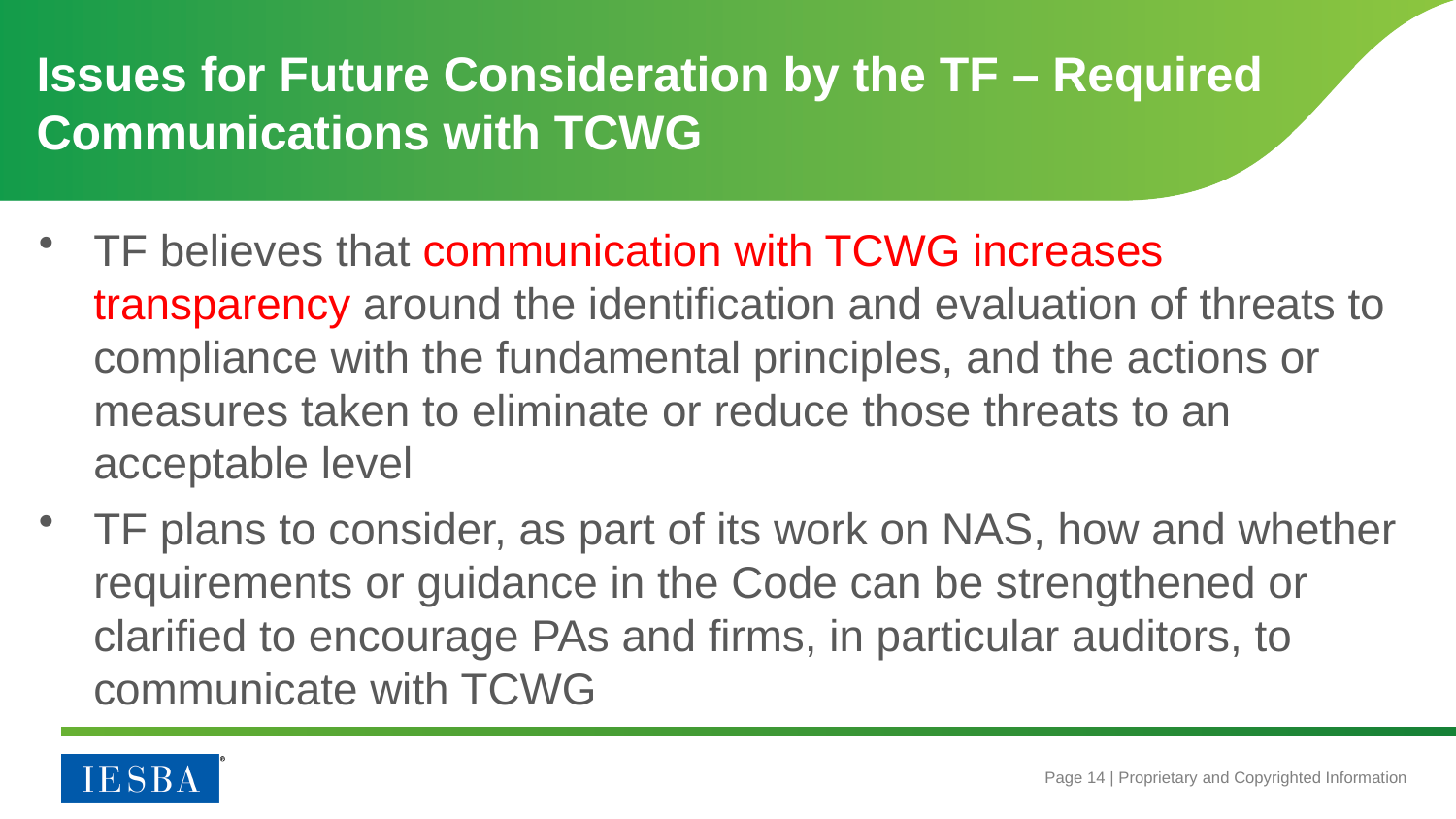

# Issues for Future Consideration by the TF – Required Communications with TCWG
TF believes that communication with TCWG increases transparency around the identification and evaluation of threats to compliance with the fundamental principles, and the actions or measures taken to eliminate or reduce those threats to an acceptable level
TF plans to consider, as part of its work on NAS, how and whether requirements or guidance in the Code can be strengthened or clarified to encourage PAs and firms, in particular auditors, to communicate with TCWG